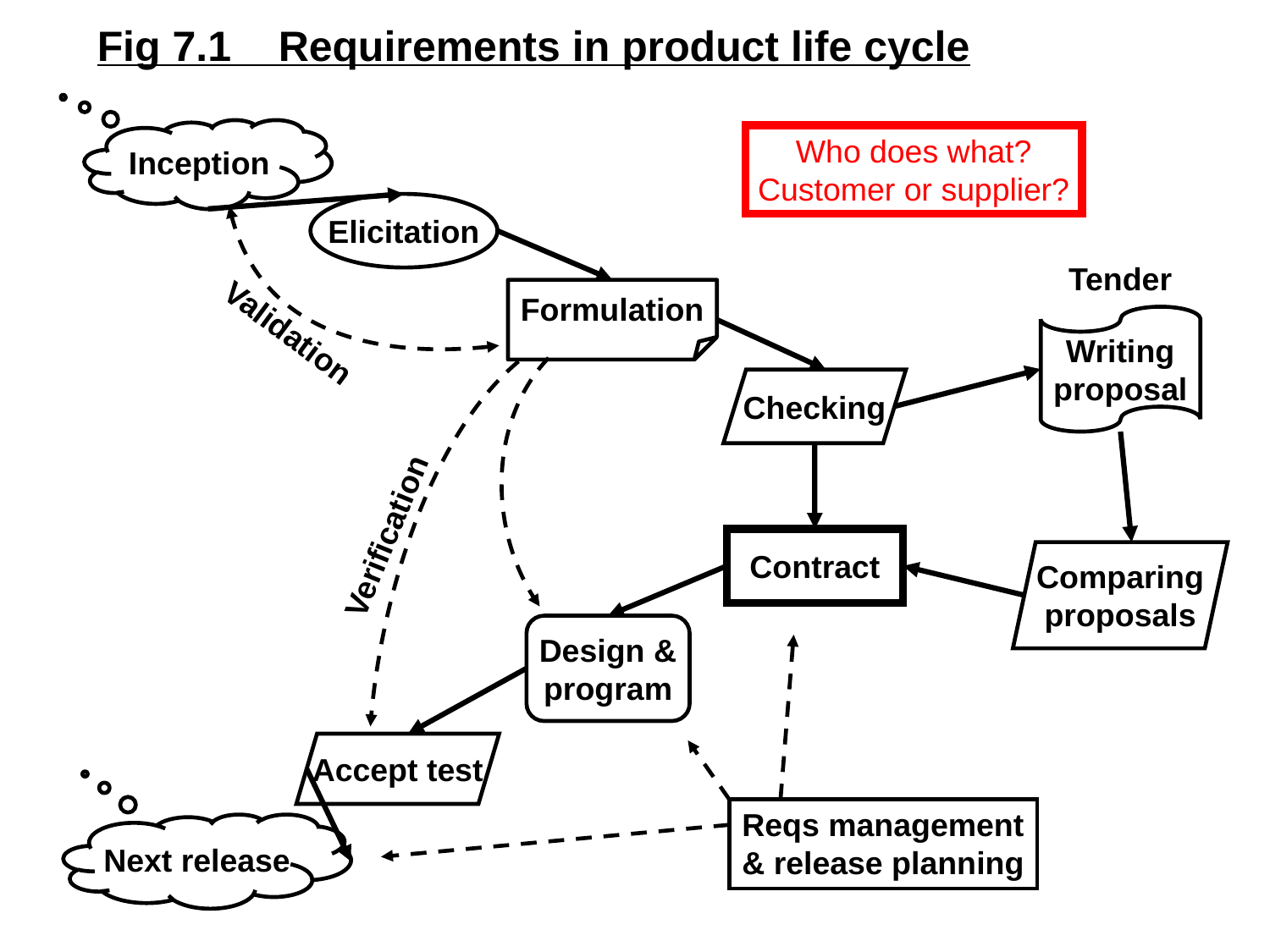

Fig 7.1    Requirements in product life cycle
Inception
Who does what?
Customer or supplier?
Elicitation

Tender
Writing
proposal
Comparing
proposals
Formulation
Validation

Checking
Verification
Contract
Design &
program

Accept test

Reqs management
& release planning
Next release